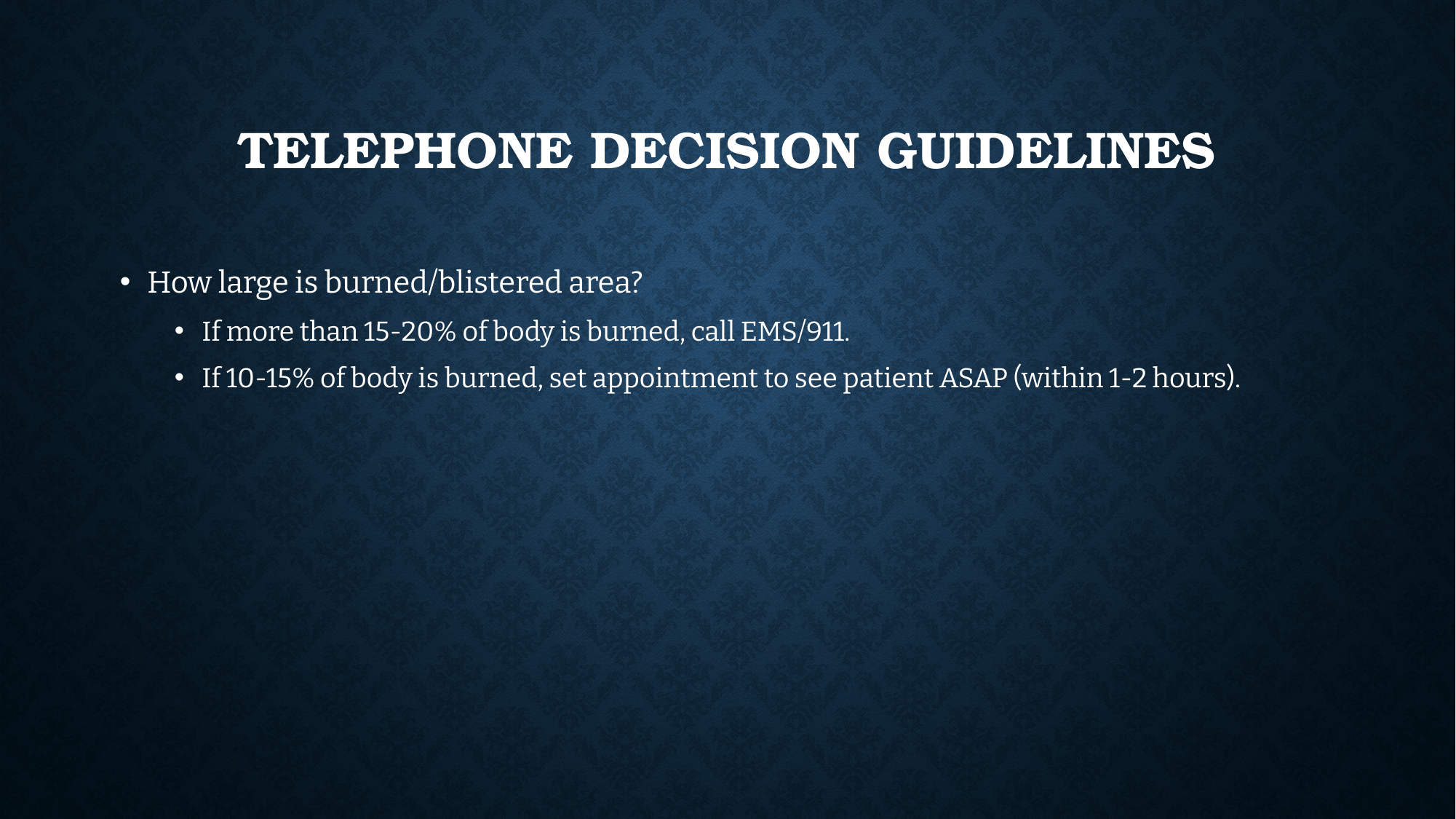

# Telephone decision guidelines
How large is burned/blistered area?
If more than 15-20% of body is burned, call EMS/911.
If 10-15% of body is burned, set appointment to see patient ASAP (within 1-2 hours).